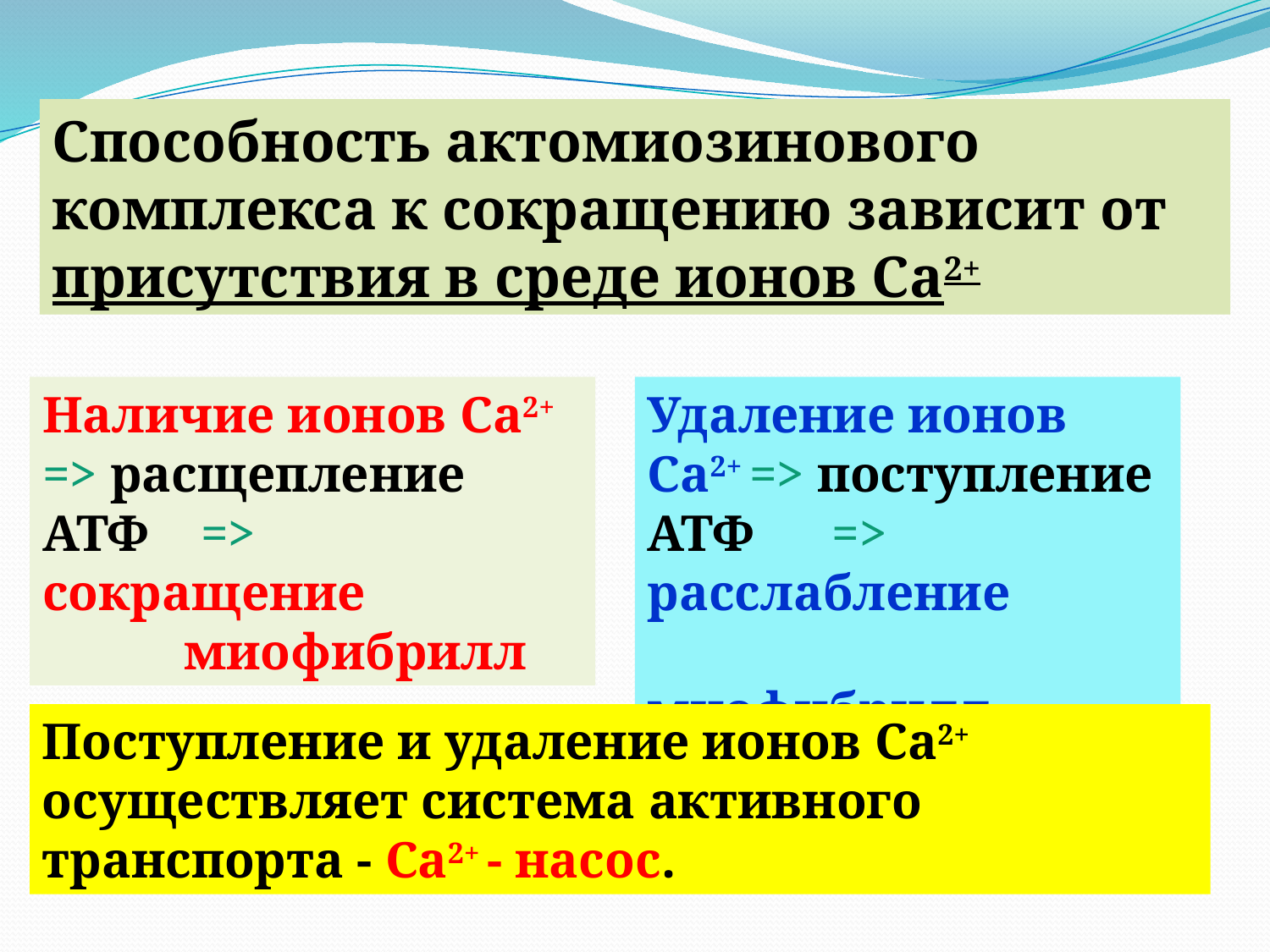

Способность актомиозинового комплекса к сокращению зависит от присутствия в среде ионов Са2+
Наличие ионов Са2+ => расщепление АТФ    => сокращение                            миофибрилл
Удаление ионов Са2+ => поступление АТФ      => расслабление                            миофибрилл
Поступление и удаление ионов Са2+  осуществляет система активного транспорта - Са2+ - насос.